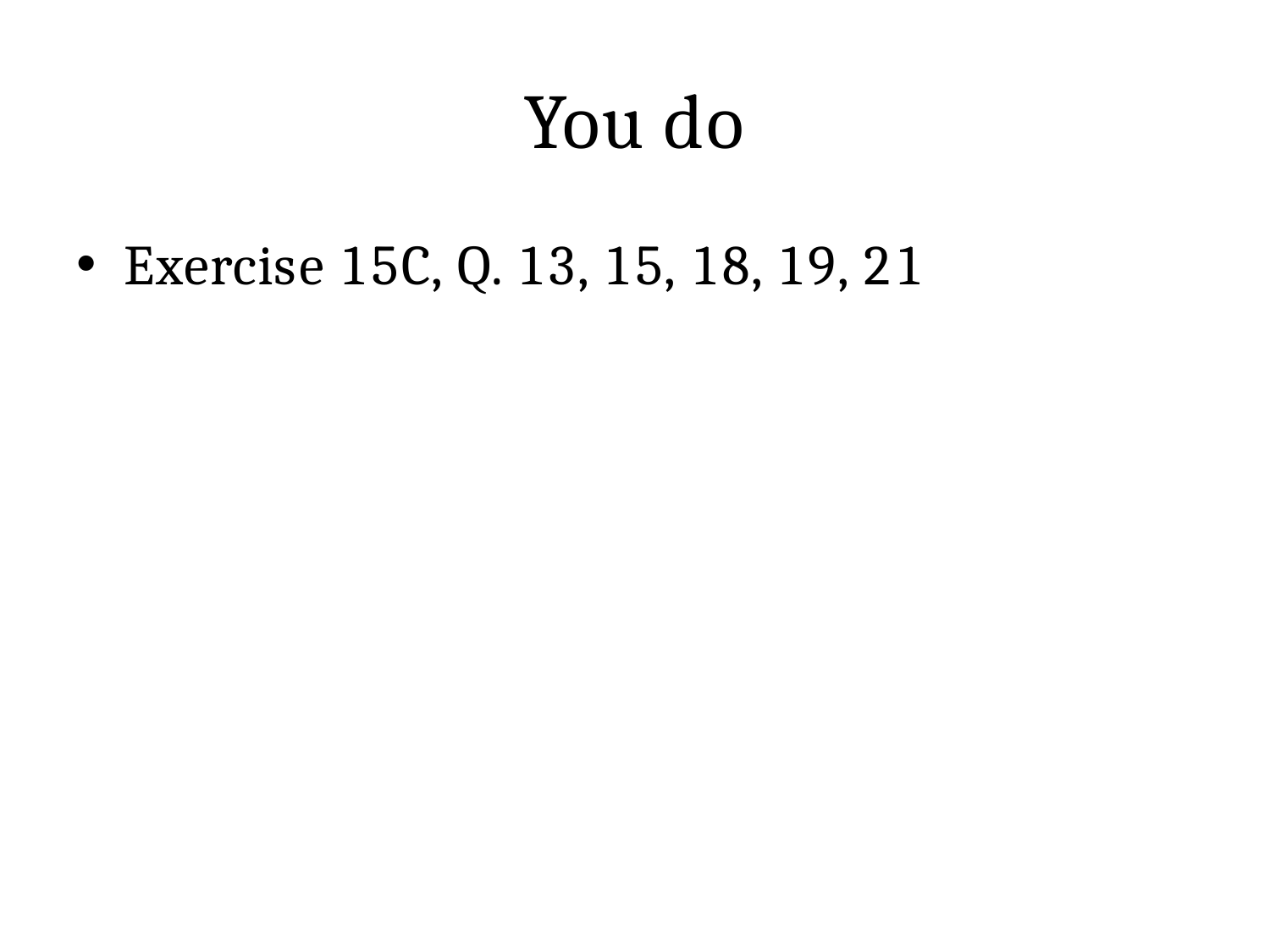

# You do
Exercise 15C, Q. 13, 15, 18, 19, 21